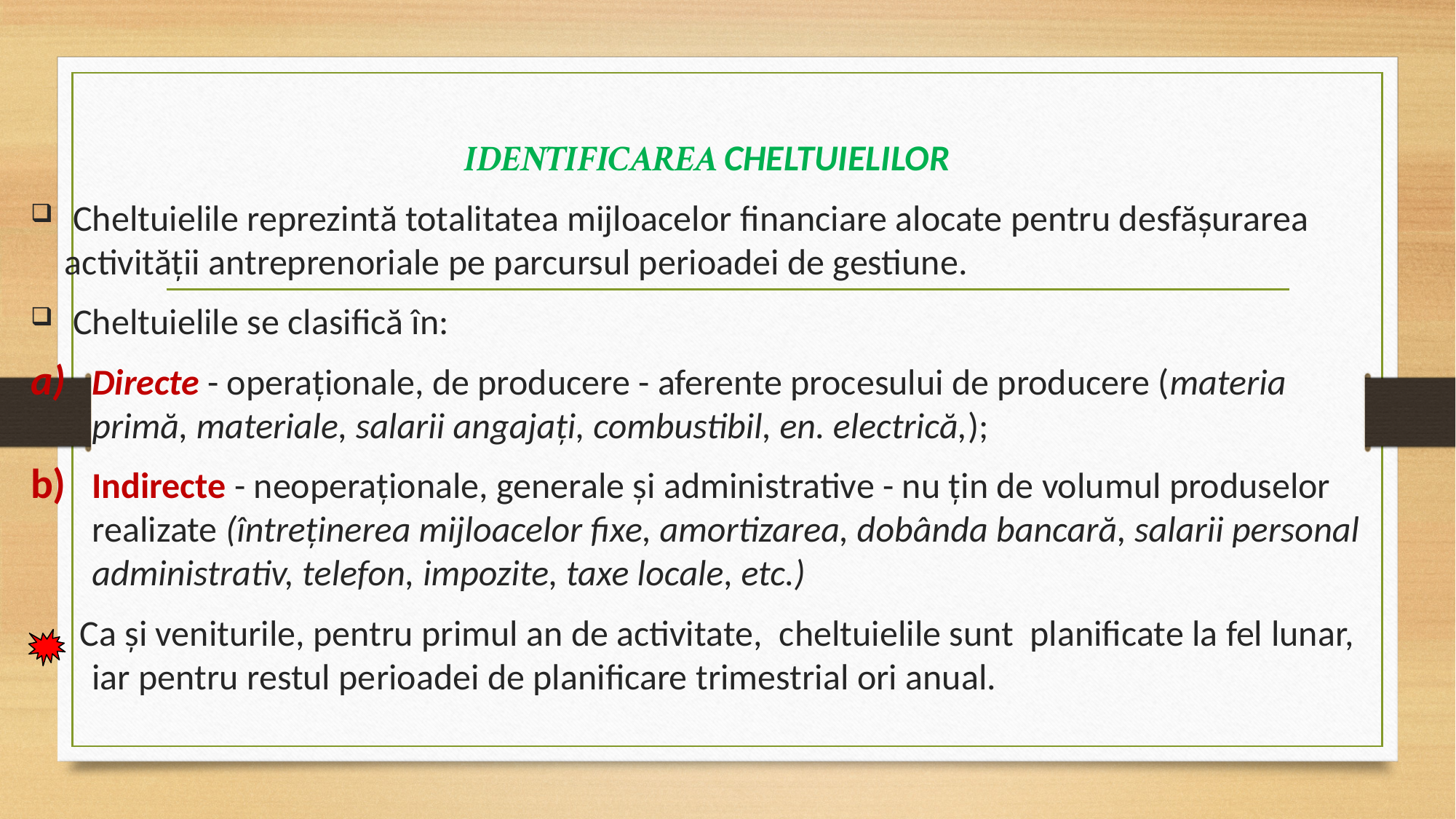

IDENTIFICAREA CHELTUIELILOR
 Cheltuielile reprezintă totalitatea mijloacelor financiare alocate pentru desfășurarea activității antreprenoriale pe parcursul perioadei de gestiune.
 Cheltuielile se clasifică în:
Directe - operaționale, de producere - aferente procesului de producere (materia primă, materiale, salarii angajați, combustibil, en. electrică,);
Indirecte - neoperaționale, generale și administrative - nu țin de volumul produselor  realizate (întreținerea mijloacelor fixe, amortizarea, dobânda bancară, salarii personal administrativ, telefon, impozite, taxe locale, etc.)
      Ca și veniturile, pentru primul an de activitate,  cheltuielile sunt  planificate la fel lunar, iar pentru restul perioadei de planificare trimestrial ori anual.